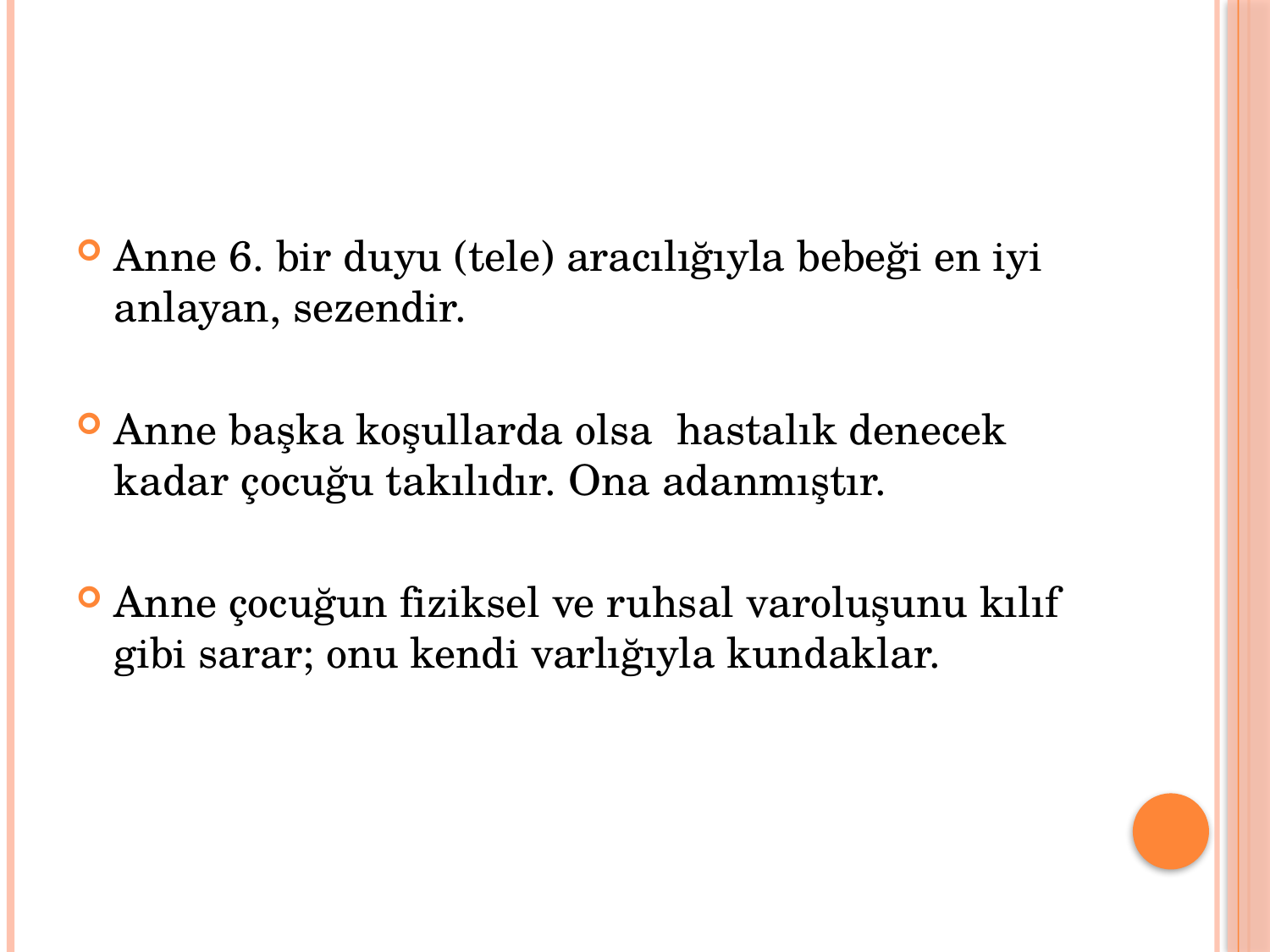

Anne 6. bir duyu (tele) aracılığıyla bebeği en iyi anlayan, sezendir.

Anne başka koşullarda olsa  hastalık denecek kadar çocuğu takılıdır. Ona adanmıştır.

Anne çocuğun fiziksel ve ruhsal varoluşunu kılıf gibi sarar; onu kendi varlığıyla kundaklar.